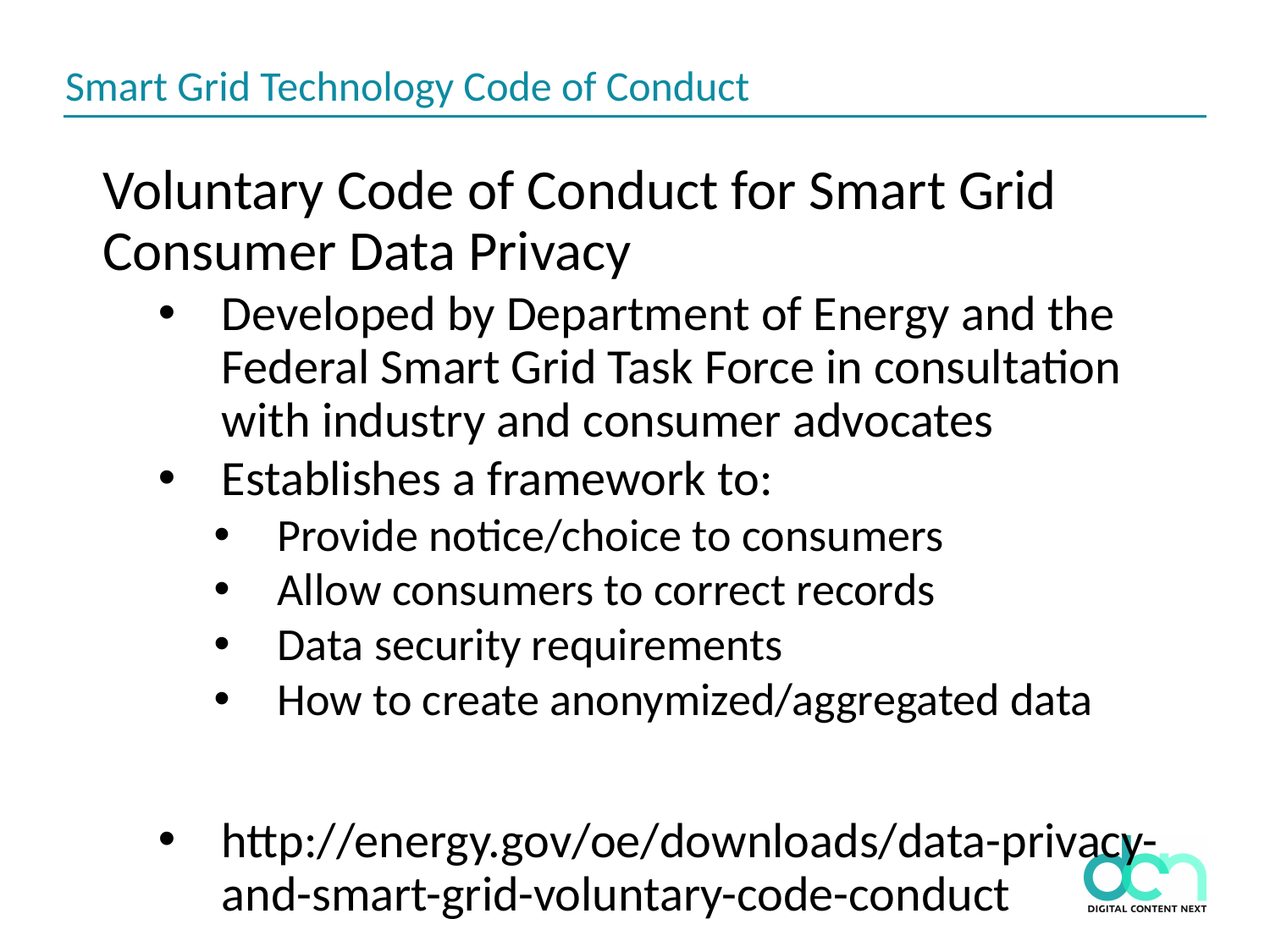

Smart Grid Technology Code of Conduct
Voluntary Code of Conduct for Smart Grid Consumer Data Privacy
Developed by Department of Energy and the Federal Smart Grid Task Force in consultation with industry and consumer advocates
Establishes a framework to:
Provide notice/choice to consumers
Allow consumers to correct records
Data security requirements
How to create anonymized/aggregated data

http://energy.gov/oe/downloads/data-privacy-and-smart-grid-voluntary-code-conduct